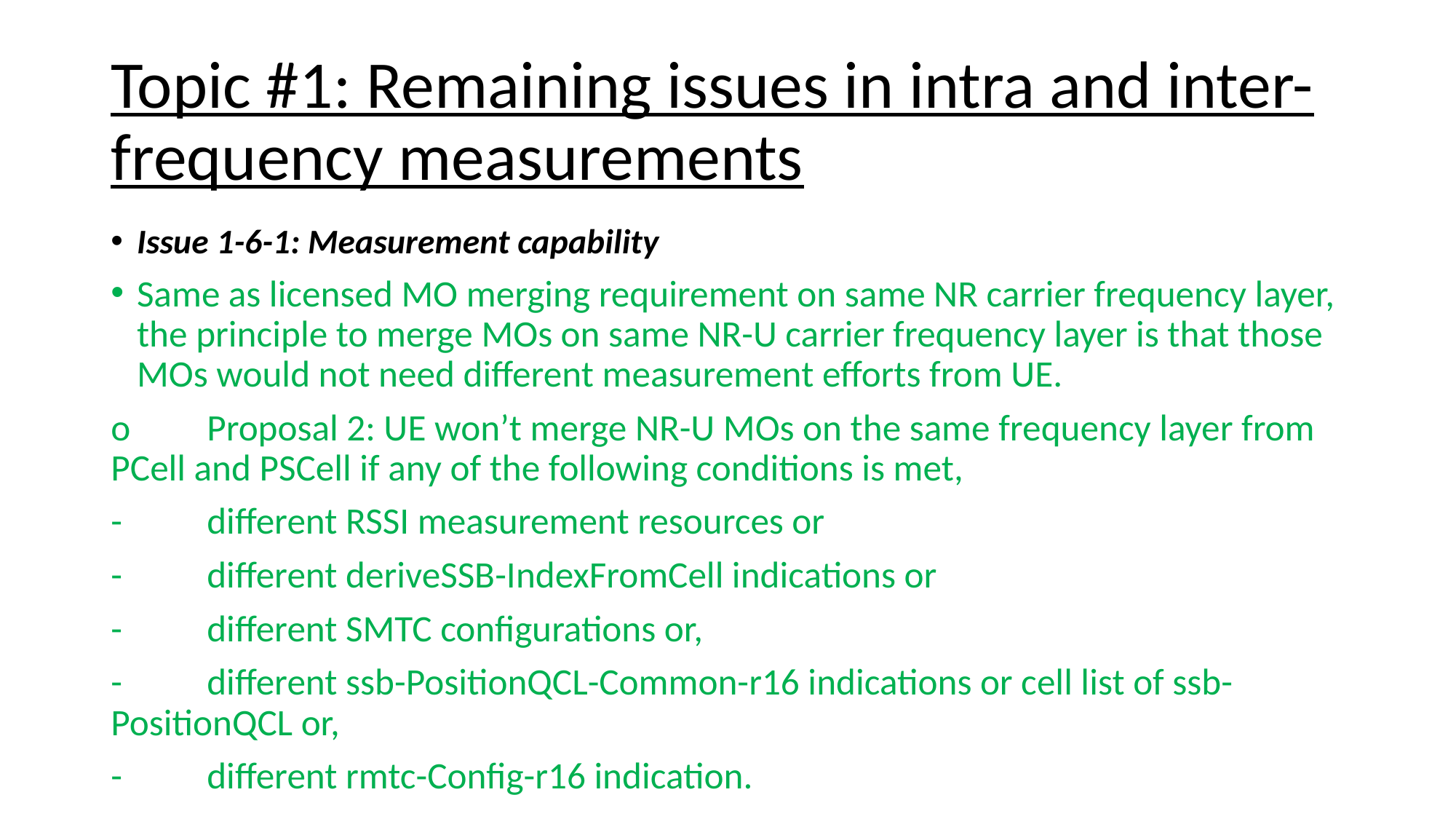

# Topic #1: Remaining issues in intra and inter-frequency measurements
Issue 1-6-1: Measurement capability
Same as licensed MO merging requirement on same NR carrier frequency layer, the principle to merge MOs on same NR-U carrier frequency layer is that those MOs would not need different measurement efforts from UE.
o	Proposal 2: UE won’t merge NR-U MOs on the same frequency layer from PCell and PSCell if any of the following conditions is met,
-	different RSSI measurement resources or
-	different deriveSSB-IndexFromCell indications or
-	different SMTC configurations or,
- 	different ssb-PositionQCL-Common-r16 indications or cell list of ssb-PositionQCL or,
-	different rmtc-Config-r16 indication.